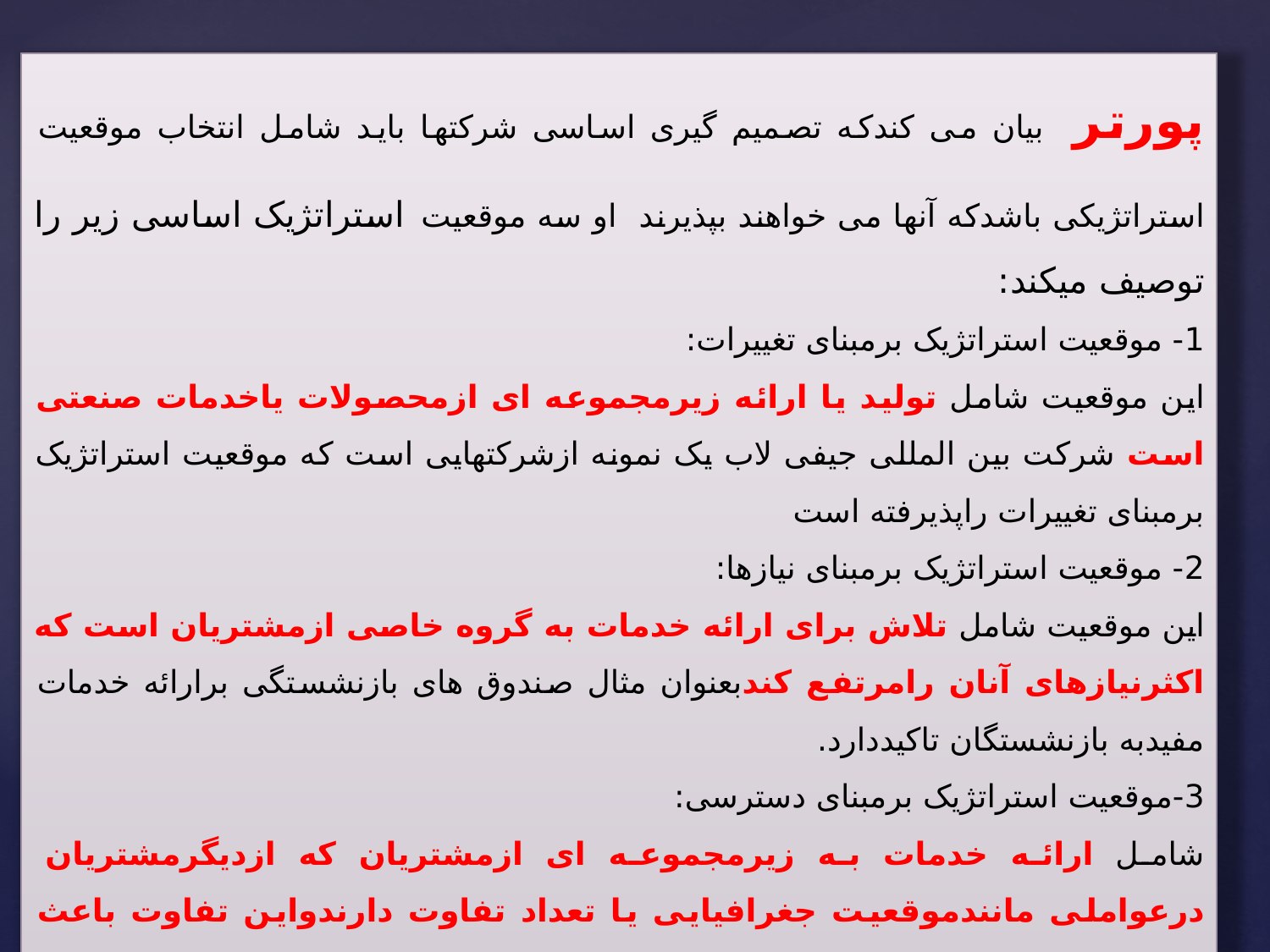

پورتر  بیان می کندکه تصمیم گیری اساسی شرکتها باید شامل انتخاب موقعیت استراتژیکی باشدکه آنها می خواهند بپذیرند  او سه موقعیت استراتژیک اساسی زیر را توصیف میکند:
1- موقعیت استراتژیک برمبنای تغییرات:
این موقعیت شامل تولید یا ارائه زیرمجموعه ای ازمحصولات یاخدمات صنعتی است شرکت بین المللی جیفی لاب یک نمونه ازشرکتهایی است که موقعیت استراتژیک برمبنای تغییرات راپذیرفته است
2- موقعیت استراتژیک برمبنای نیازها:
این موقعیت شامل تلاش برای ارائه خدمات به گروه خاصی ازمشتریان است که اکثرنیازهای آنان رامرتفع کندبعنوان مثال صندوق های بازنشستگی برارائه خدمات مفیدبه بازنشستگان تاکیددارد.
3-موقعیت استراتژیک برمبنای دسترسی:
شامل ارائه خدمات به زیرمجموعه ای ازمشتریان که ازدیگرمشتریان درعواملی مانندموقعیت جغرافیایی یا تعداد تفاوت دارندواین تفاوت باعث میشودکه خدمات لازم برای مشتریان ارائه شود.شرکت ادواردجونز نمونه ای است که باموقعیت استراتژیک برمبنای دسترسی تطابق دارد